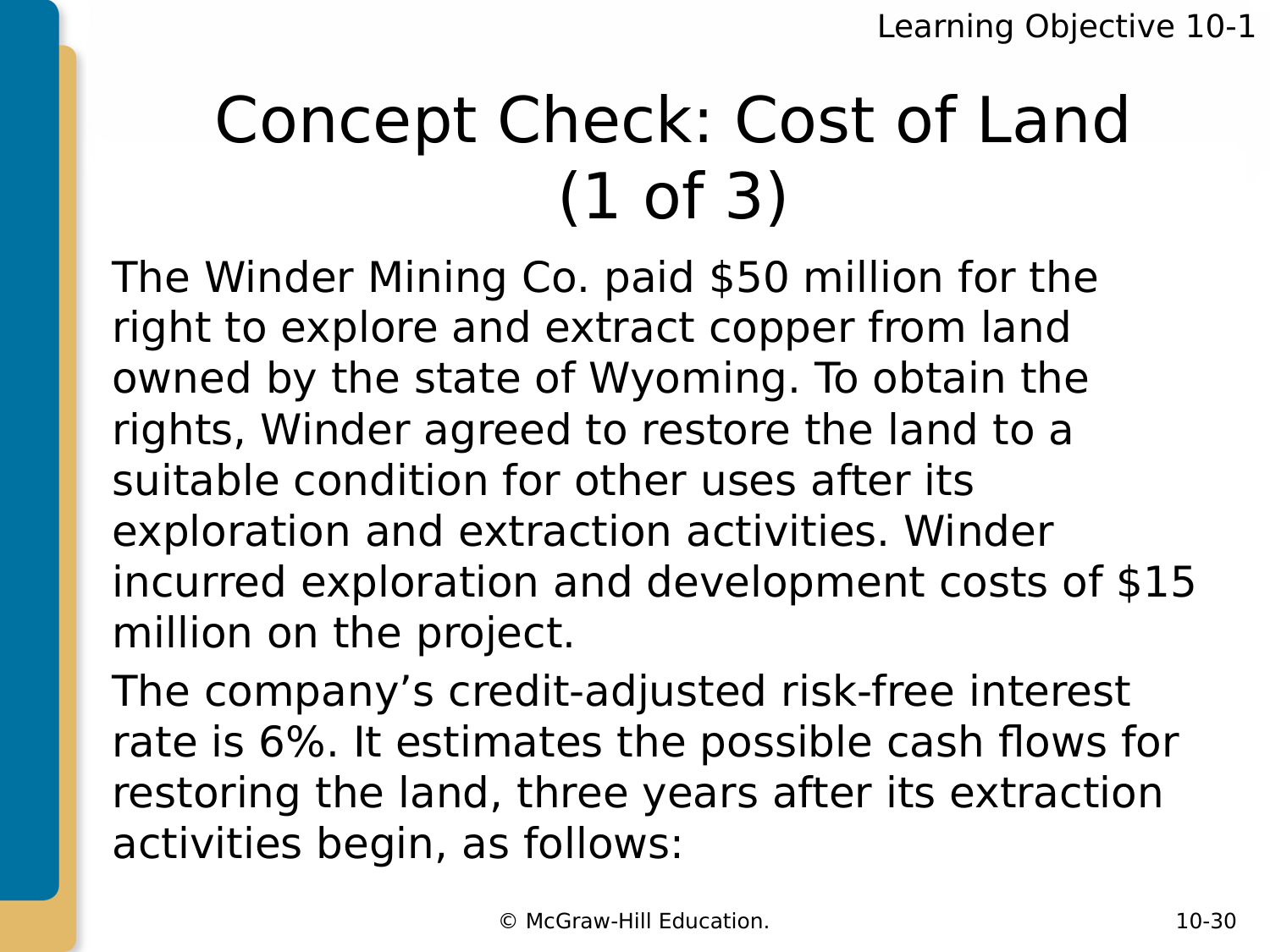

Learning Objective 10-1
# Concept Check: Cost of Land (1 of 3)
The Winder Mining Co. paid $50 million for the right to explore and extract copper from land owned by the state of Wyoming. To obtain the rights, Winder agreed to restore the land to a suitable condition for other uses after its exploration and extraction activities. Winder incurred exploration and development costs of $15 million on the project.
The company’s credit-adjusted risk-free interest rate is 6%. It estimates the possible cash flows for restoring the land, three years after its extraction activities begin, as follows: